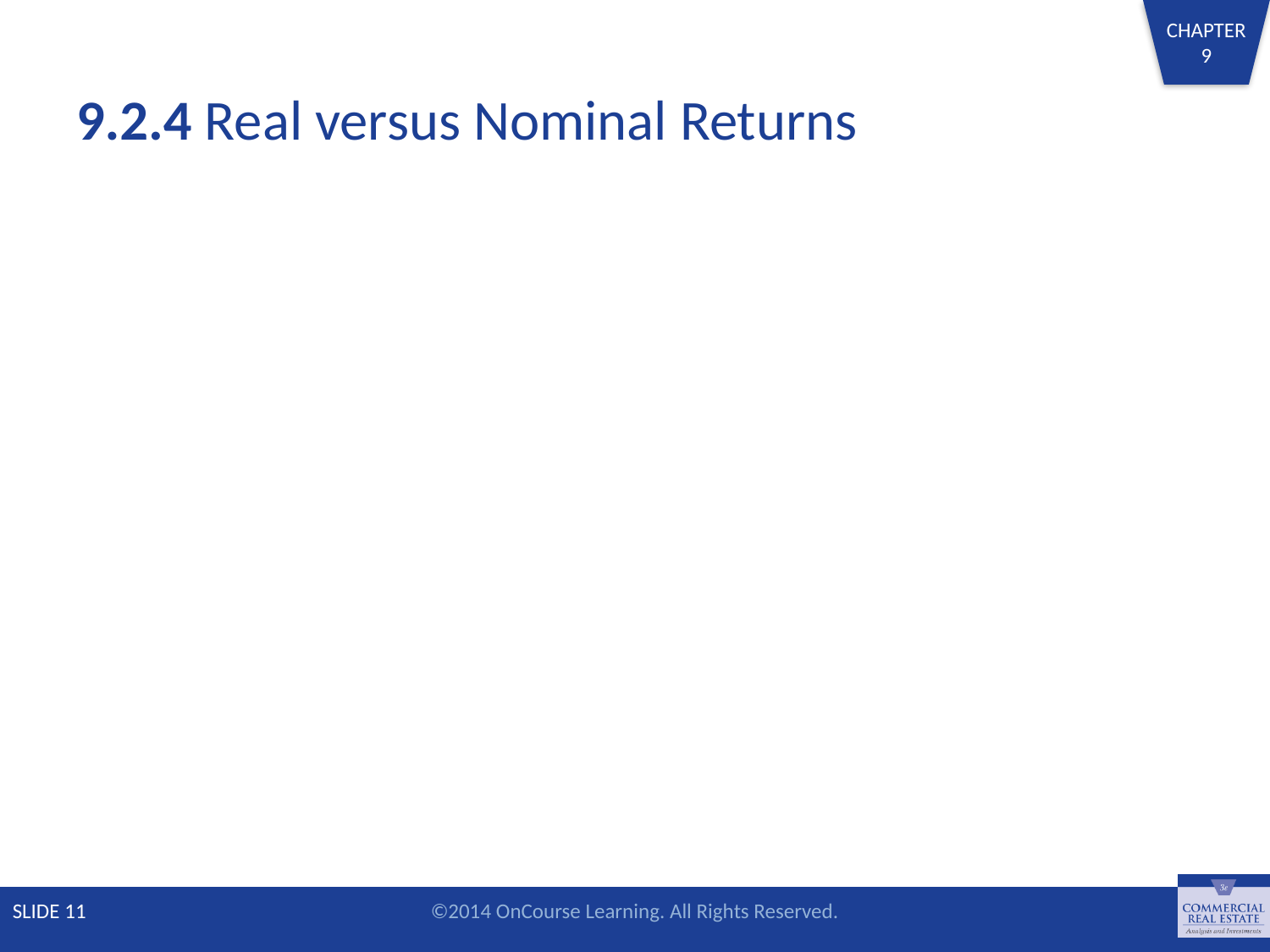

# 9.2.4 Real versus Nominal Returns

SLIDE 11